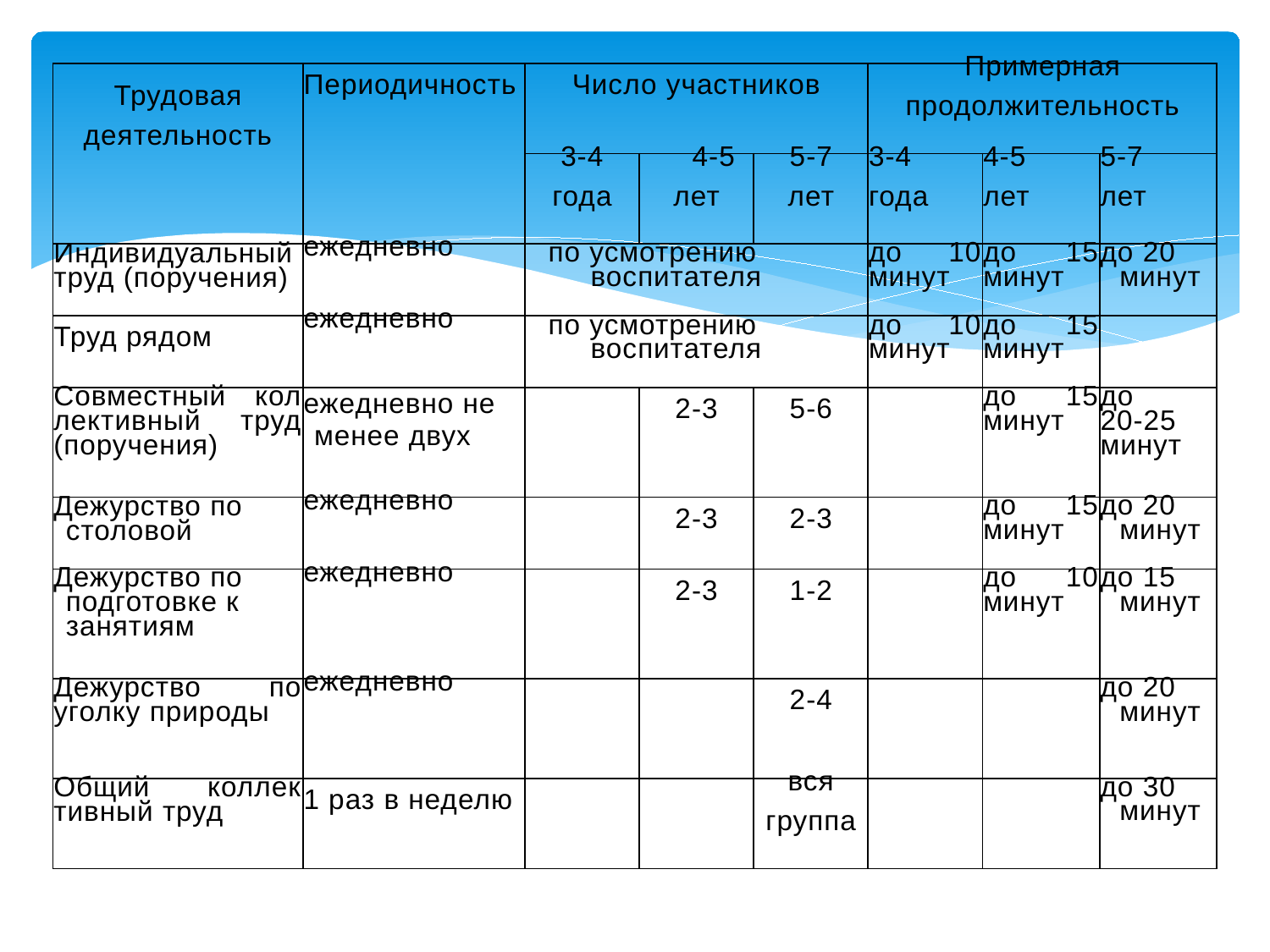

| Трудовая деятельность | Периодичность | Число участников |  |  | Примерная продолжительность |  |  |
| --- | --- | --- | --- | --- | --- | --- | --- |
|  |  | 3-4 года | 4-5 лет | 5-7 лет | 3-4 года | 4-5 лет | 5-7 лет |
| Индивидуальный труд (поручения) | ежедневно | по усмотрению воспитателя |  |  | до 10 минут | до 15 минут | до 20 минут |
| Труд рядом | ежедневно | по усмотрению воспитателя |  |  | до 10 минут | до 15 минут |  |
| Совместный кол­лективный труд (поручения) | ежедневно не менее двух |  | 2-3 | 5-6 |  | до 15 минут | до 20-25 минут |
| Дежурство по столовой | ежедневно |  | 2-3 | 2-3 |  | до 15 минут | до 20 минут |
| Дежурство по подготовке к занятиям | ежедневно |  | 2-3 | 1-2 |  | до 10 минут | до 15 минут |
| Дежурство по уголку природы | ежедневно |  |  | 2-4 |  |  | до 20 минут |
| Общий коллек­тивный труд | 1 раз в неделю |  |  | вся группа |  |  | до 30 минут |